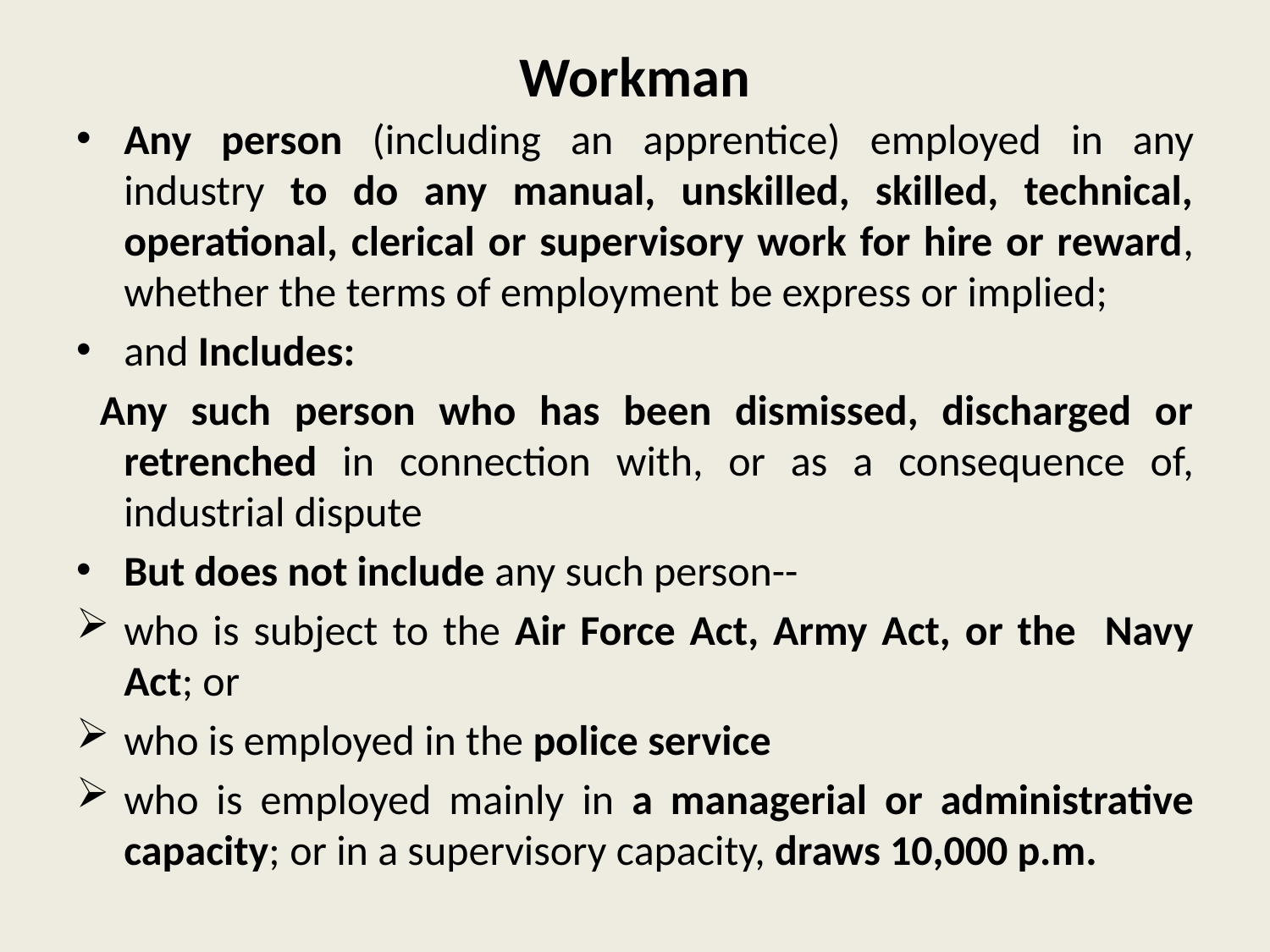

# Workman
Any person (including an apprentice) employed in any industry to do any manual, unskilled, skilled, technical, operational, clerical or supervisory work for hire or reward, whether the terms of employment be express or implied;
and Includes:
 Any such person who has been dismissed, discharged or retrenched in connection with, or as a consequence of, industrial dispute
But does not include any such person--
who is subject to the Air Force Act, Army Act, or the  Navy Act; or
who is employed in the police service
who is employed mainly in a managerial or administrative capacity; or in a supervisory capacity, draws 10,000 p.m.